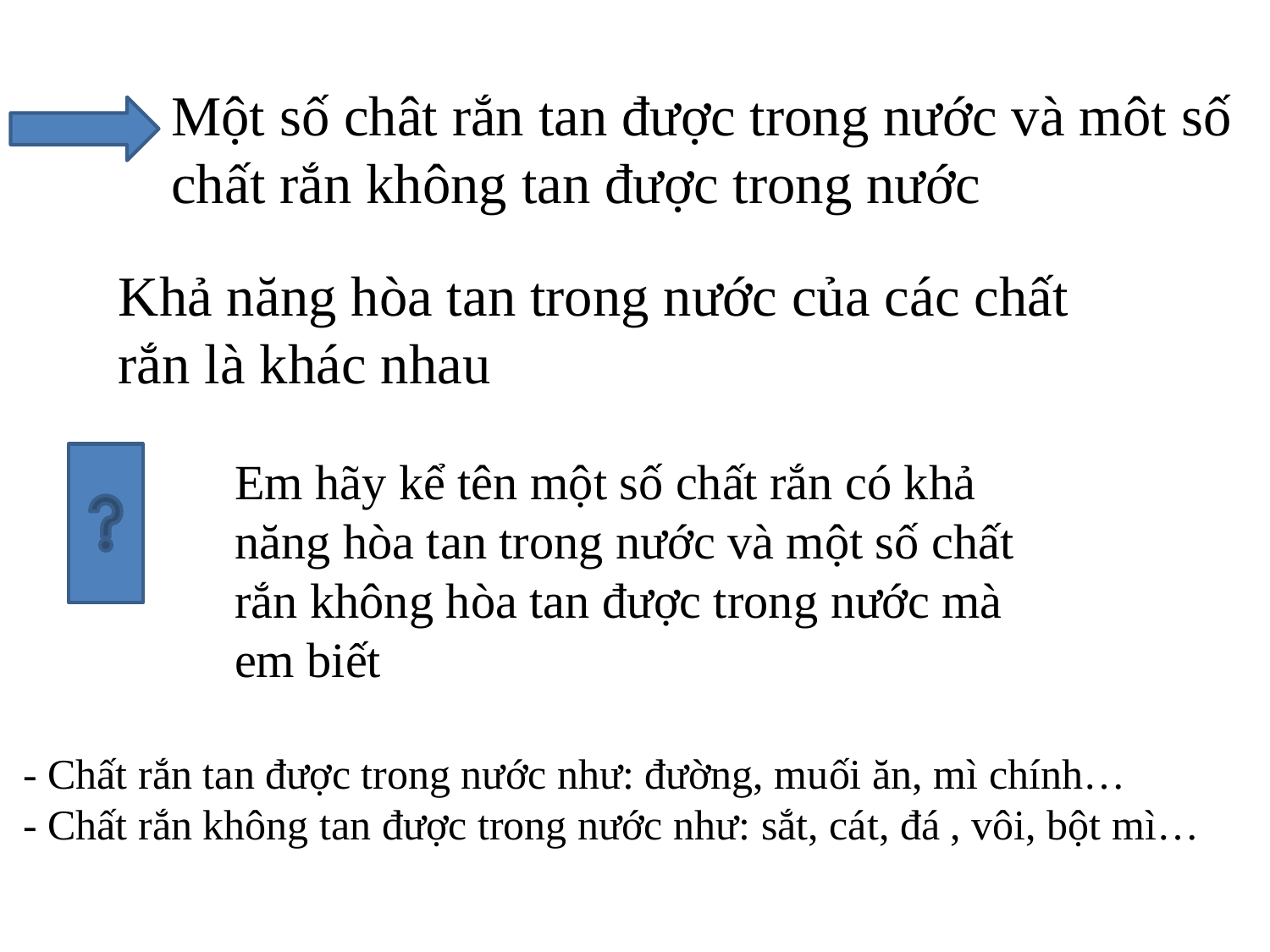

Một số chât rắn tan được trong nước và môt số chất rắn không tan được trong nước

Khả năng hòa tan trong nước của các chất rắn là khác nhau

Em hãy kể tên một số chất rắn có khả năng hòa tan trong nước và một số chất rắn không hòa tan được trong nước mà em biết
- Chất rắn tan được trong nước như: đường, muối ăn, mì chính…
- Chất rắn không tan được trong nước như: sắt, cát, đá , vôi, bột mì…